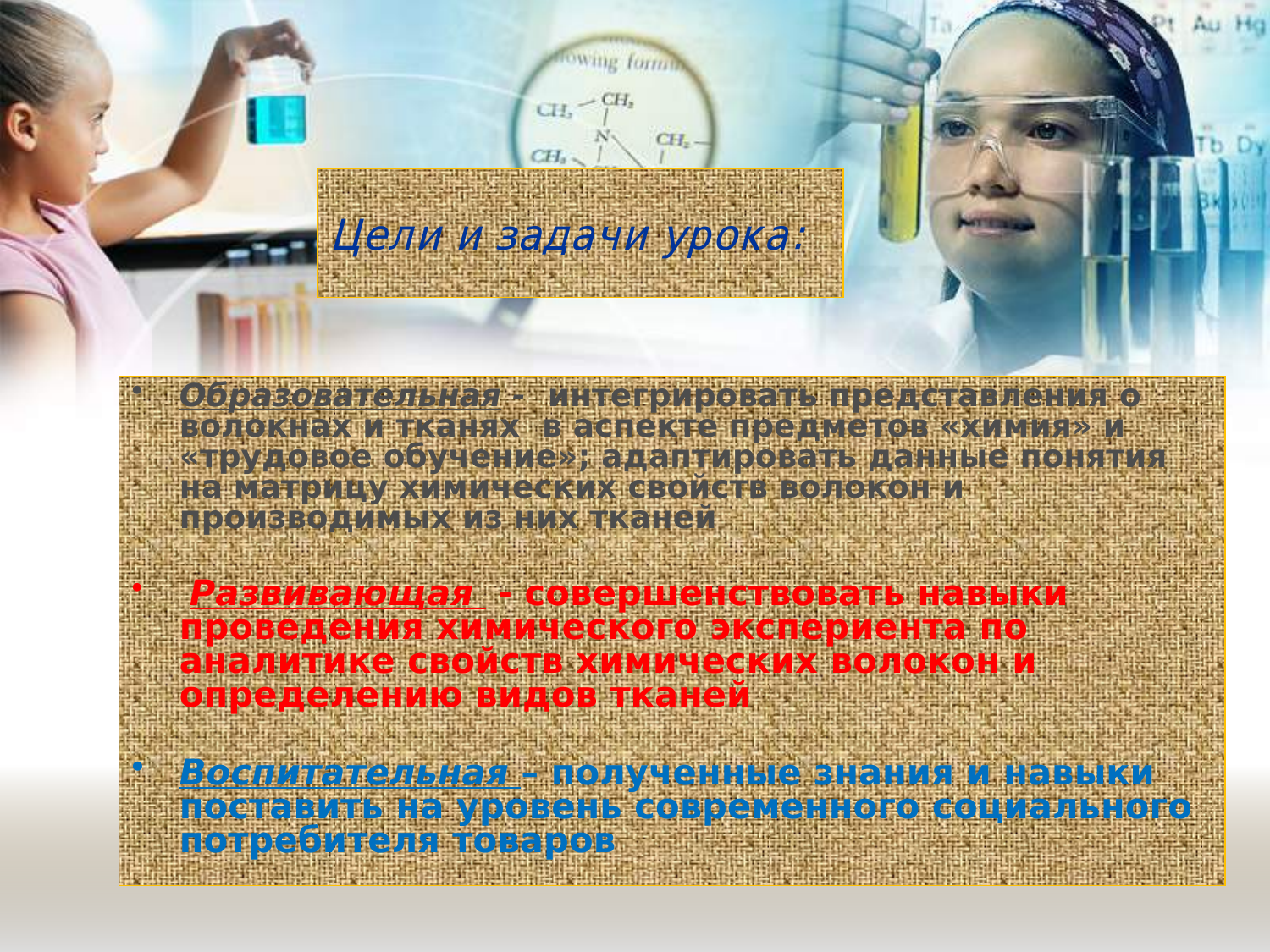

# Цели и задачи урока:
Образовательная -  интегрировать представления о волокнах и тканях  в аспекте предметов «химия» и «трудовое обучение»; адаптировать данные понятия на матрицу химических свойств волокон и производимых из них тканей

 Развивающая  - совершенствовать навыки проведения химического экспериента по аналитике свойств химических волокон и определению видов тканей

Воспитательная – полученные знания и навыки поставить на уровень современного социального потребителя товаров